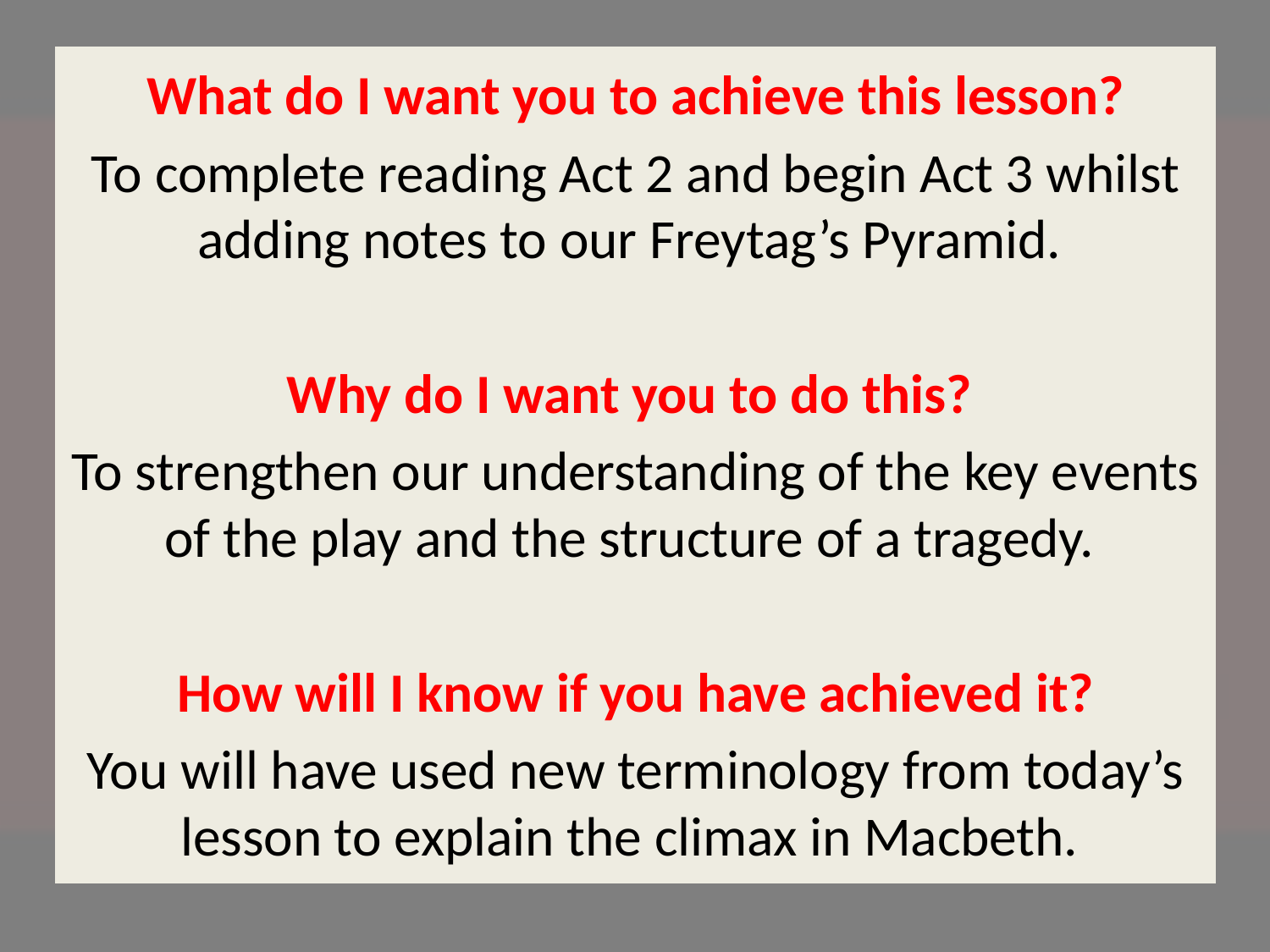

What do I want you to achieve this lesson?
To complete reading Act 2 and begin Act 3 whilst adding notes to our Freytag’s Pyramid.

Why do I want you to do this?
To strengthen our understanding of the key events of the play and the structure of a tragedy.

How will I know if you have achieved it?
You will have used new terminology from today’s lesson to explain the climax in Macbeth.